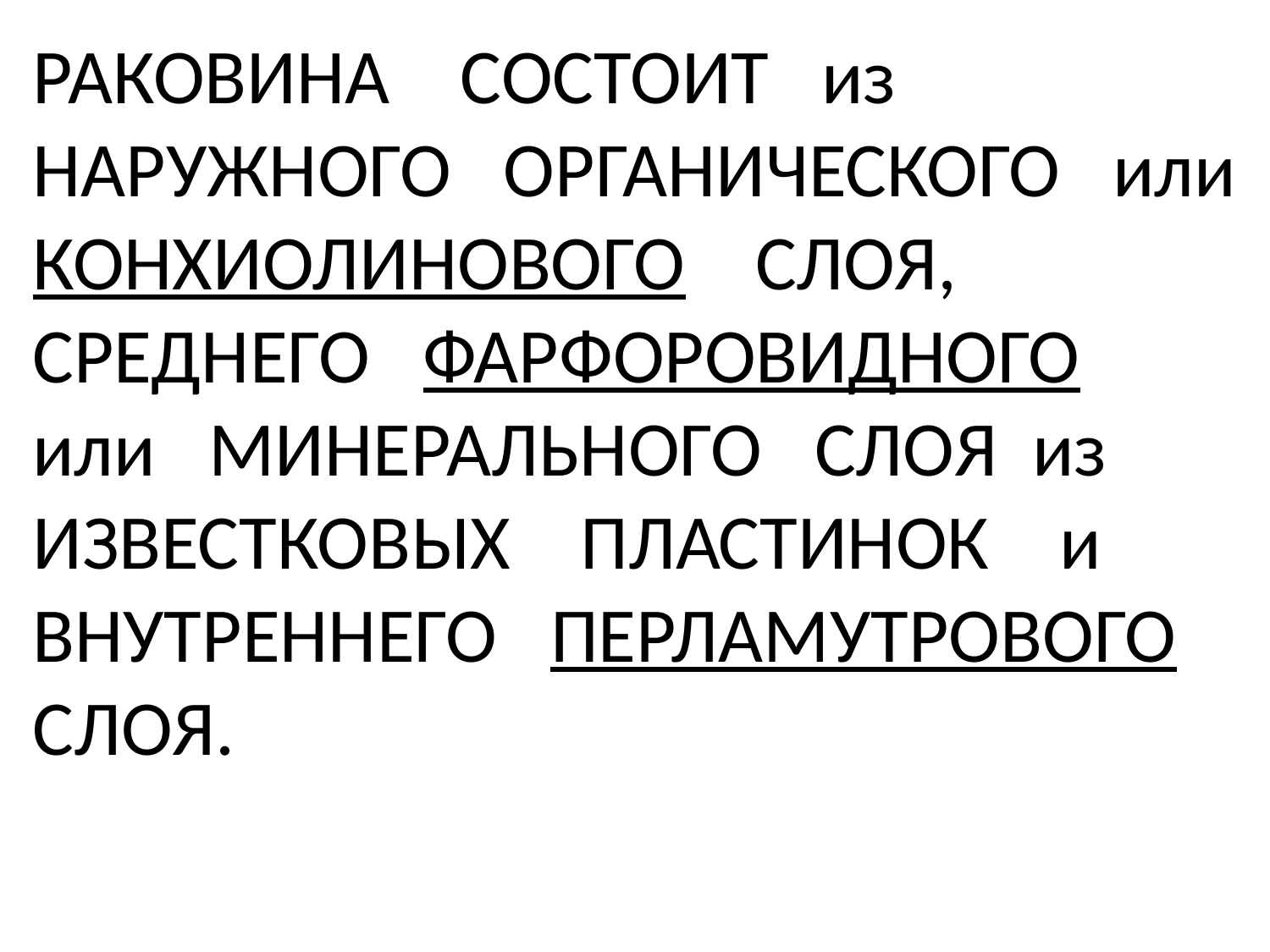

# РАКОВИНА    СОСТОИТ   из НАРУЖНОГО   ОРГАНИЧЕСКОГО   или КОНХИОЛИНОВОГО    СЛОЯ, СРЕДНЕГО   ФАРФОРОВИДНОГО   или   МИНЕРАЛЬНОГО   СЛОЯ  из ИЗВЕСТКОВЫХ    ПЛАСТИНОК    и   ВНУТРЕННЕГО   ПЕРЛАМУТРОВОГО   СЛОЯ.